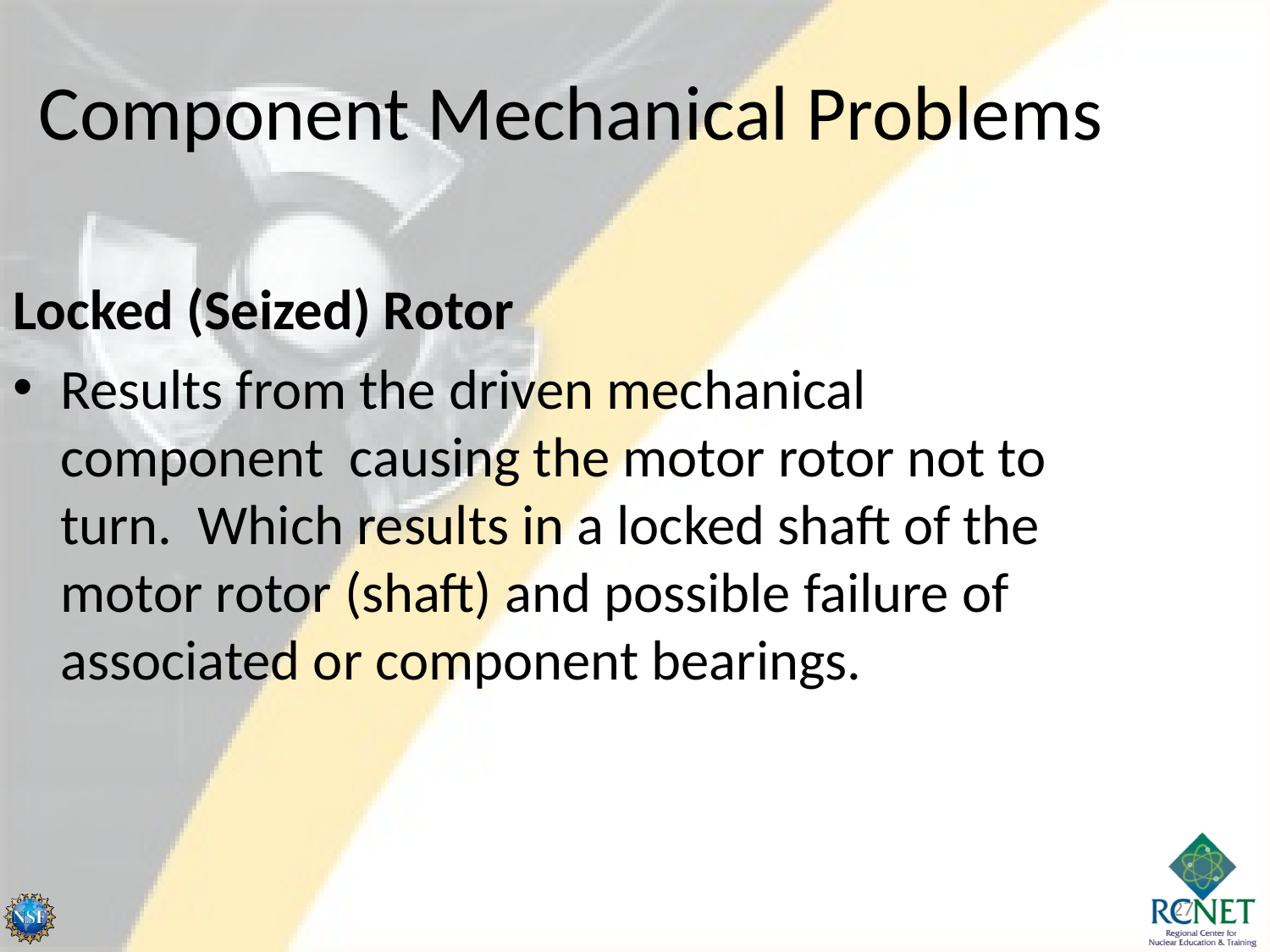

Component Mechanical Problems

Locked (Seized) Rotor
Results from the driven mechanical component  causing the motor rotor not to turn.  Which results in a locked shaft of the motor rotor (shaft) and possible failure of associated or component bearings.
27